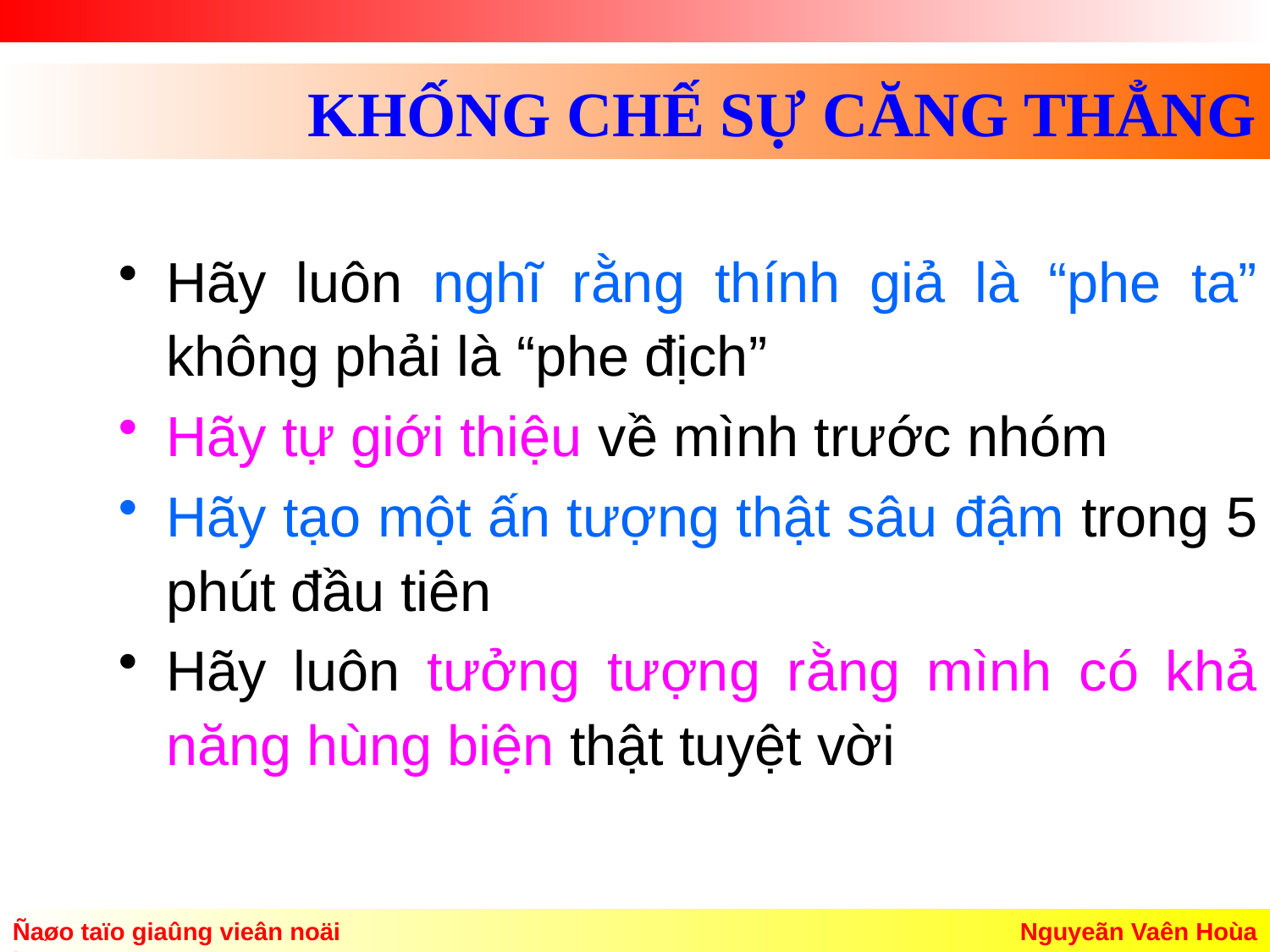

# KHỐNG CHẾ SỰ CĂNG THẲNG
Hãy luôn nghĩ rằng thính giả là “phe ta” không phải là “phe địch”
Hãy tự giới thiệu về mình trước nhóm
Hãy tạo một ấn tượng thật sâu đậm trong 5 phút đầu tiên
Hãy luôn tưởng tượng rằng mình có khả năng hùng biện thật tuyệt vời